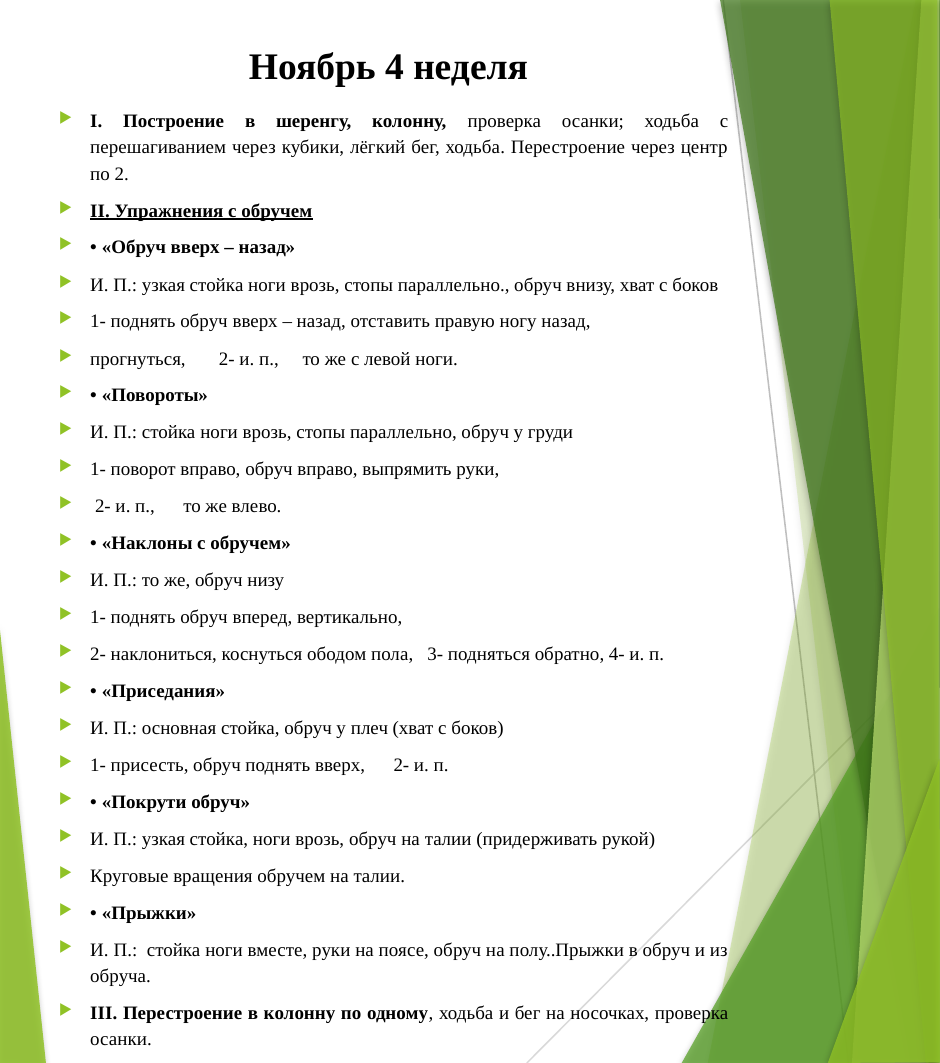

# Ноябрь 4 неделя
I. Построение в шеренгу, колонну, проверка осанки; ходьба с перешагиванием через кубики, лёгкий бег, ходьба. Перестроение через центр по 2.
II. Упражнения с обручем
• «Обруч вверх – назад»
И. П.: узкая стойка ноги врозь, стопы параллельно., обруч внизу, хват с боков
1- поднять обруч вверх – назад, отставить правую ногу назад,
прогнуться,       2- и. п.,     то же с левой ноги.
• «Повороты»
И. П.: стойка ноги врозь, стопы параллельно, обруч у груди
1- поворот вправо, обруч вправо, выпрямить руки,
 2- и. п.,      то же влево.
• «Наклоны с обручем»
И. П.: то же, обруч низу
1- поднять обруч вперед, вертикально,
2- наклониться, коснуться ободом пола,   3- подняться обратно, 4- и. п.
• «Приседания»
И. П.: основная стойка, обруч у плеч (хват с боков)
1- присесть, обруч поднять вверх,      2- и. п.
• «Покрути обруч»
И. П.: узкая стойка, ноги врозь, обруч на талии (придерживать рукой)
Круговые вращения обручем на талии.
• «Прыжки»
И. П.:  стойка ноги вместе, руки на поясе, обруч на полу..Прыжки в обруч и из обруча.
III. Перестроение в колонну по одному, ходьба и бег на носочках, проверка осанки.